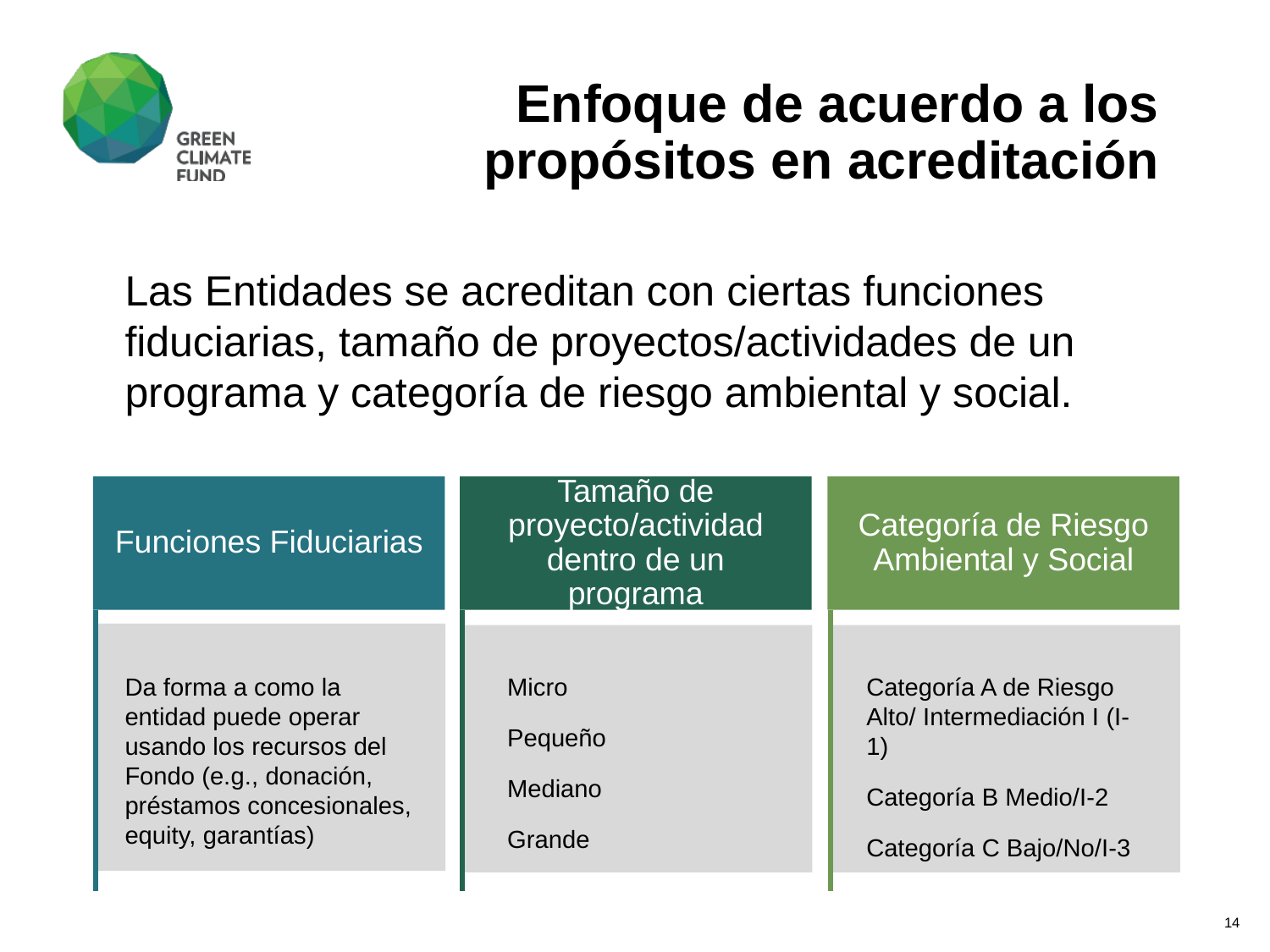

# Enfoque de acuerdo a los propósitos en acreditación
Las Entidades se acreditan con ciertas funciones fiduciarias, tamaño de proyectos/actividades de un programa y categoría de riesgo ambiental y social.
Funciones Fiduciarias

Tamaño de proyecto/actividad dentro de un programa

Categoría de Riesgo Ambiental y Social

Da forma a como la entidad puede operar usando los recursos del Fondo (e.g., donación, préstamos concesionales, equity, garantías)
Micro
Pequeño
Mediano
Grande
Categoría A de Riesgo Alto/ Intermediación I (I-1)
Categoría B Medio/I-2
Categoría C Bajo/No/I-3
14